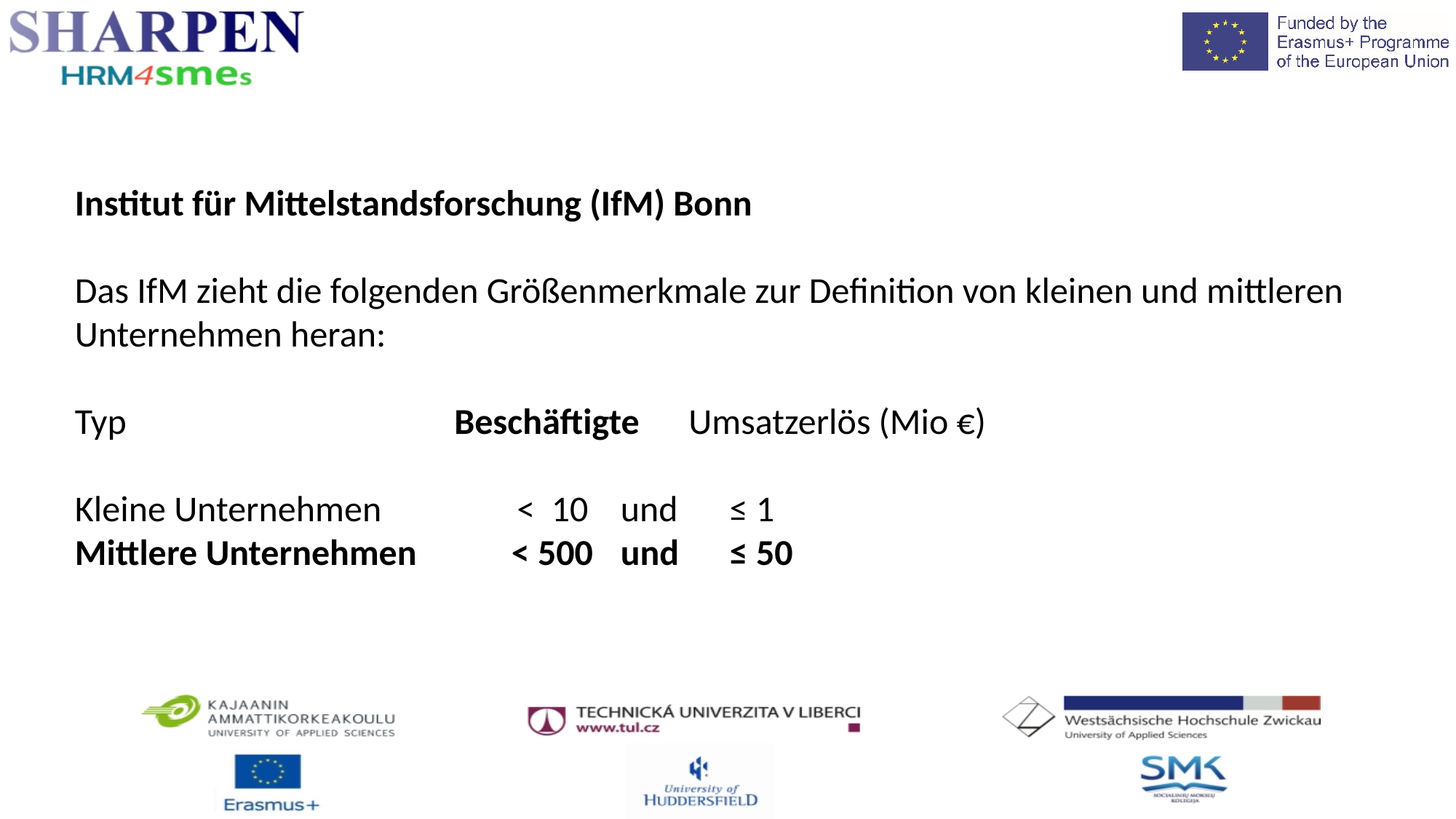

Institut für Mittelstandsforschung (IfM) Bonn

Das IfM zieht die folgenden Größenmerkmale zur Definition von kleinen und mittleren Unternehmen heran:

Typ	                                 Beschäftigte      Umsatzerlös (Mio €)

Kleine Unternehmen	              <  10	und	≤ 1
Mittlere Unternehmen	< 500	und	≤ 50